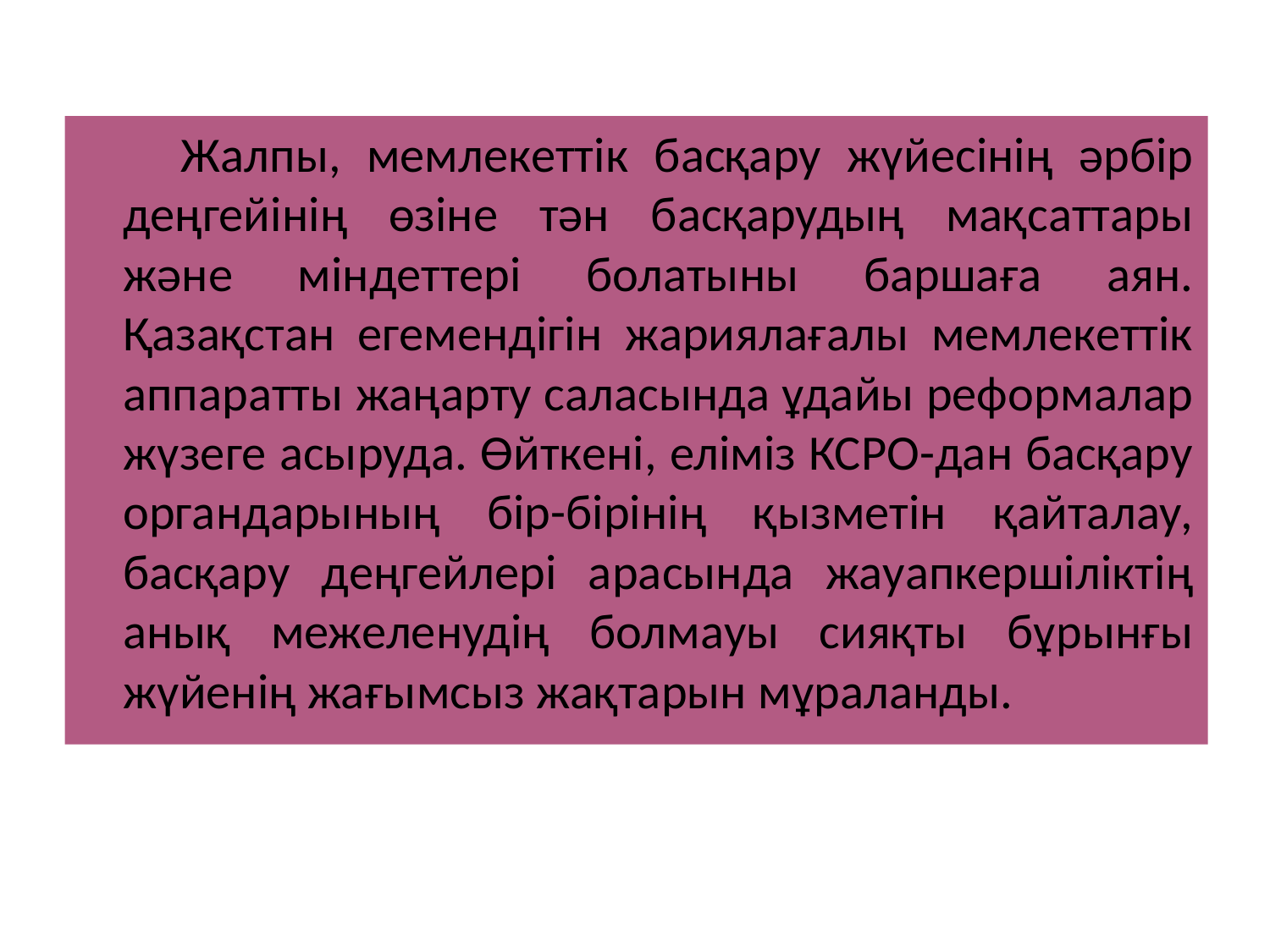

Жалпы, мемлекеттік басқару жүйесінің әрбір деңгейінің өзіне тән басқарудың мақсаттары және міндеттері болатыны баршаға аян. Қазақстан егемендігін жариялағалы мемлекеттік аппаратты жаңарту саласында ұдайы реформалар жүзеге асыруда. Өйткені, еліміз КСРО-дан басқару органдарының бір-бірінің қызметін қайталау, басқару деңгейлері арасында жауапкершіліктің анық межеленудің болмауы сияқты бұрынғы жүйенің жағымсыз жақтарын мұраланды.